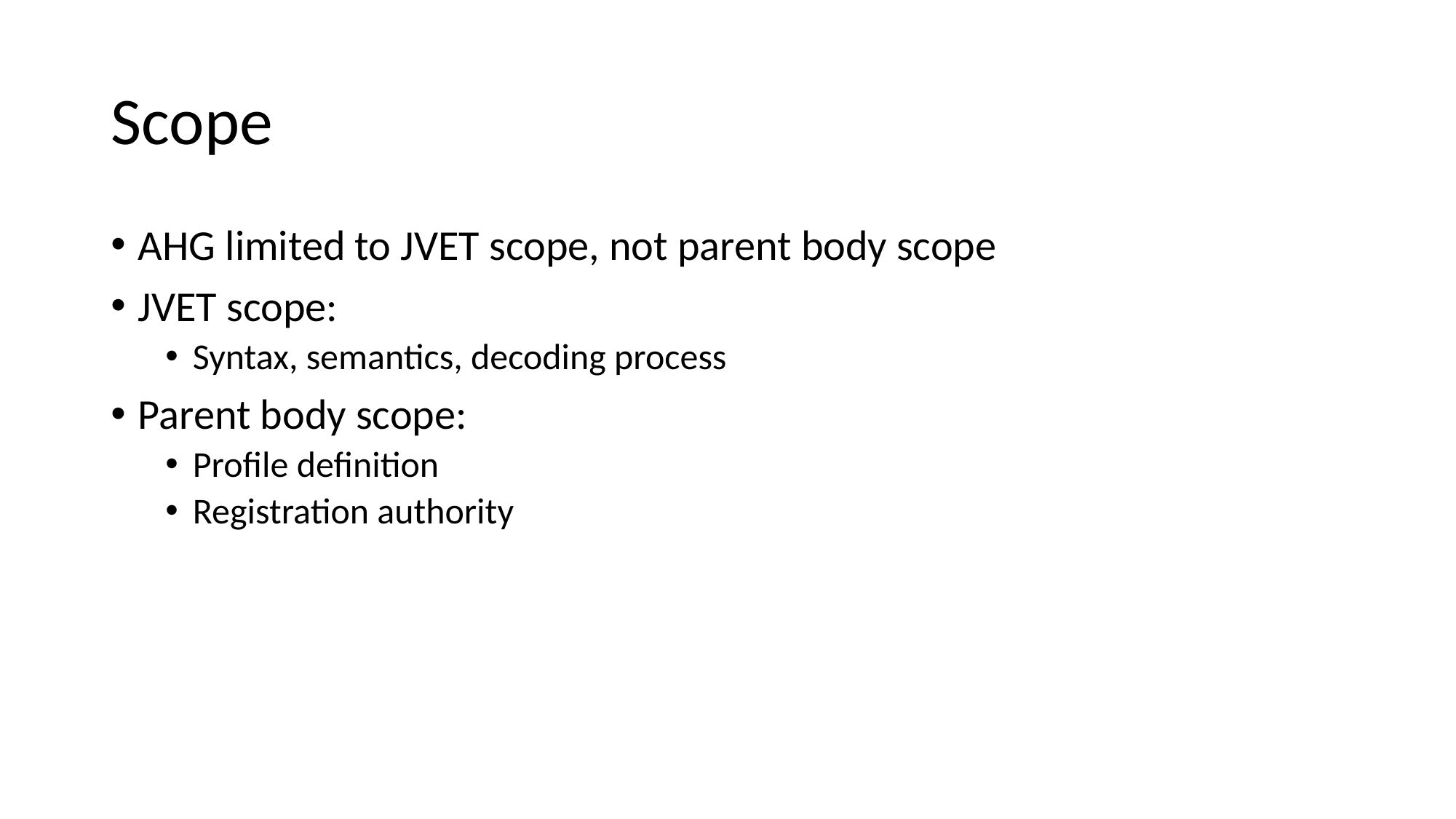

# Scope
AHG limited to JVET scope, not parent body scope
JVET scope:
Syntax, semantics, decoding process
Parent body scope:
Profile definition
Registration authority